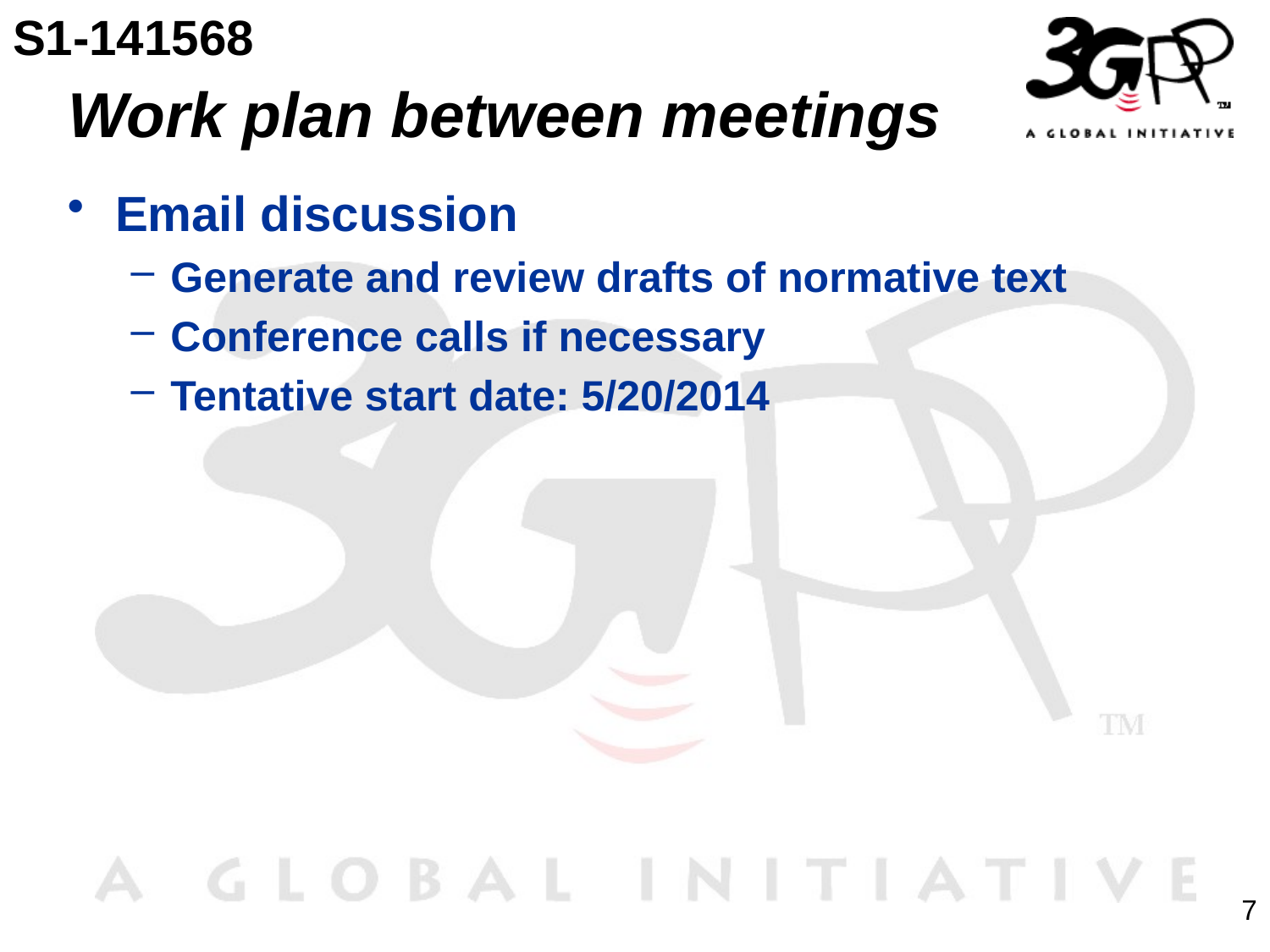

S1-141568
# Work plan between meetings
Email discussion
Generate and review drafts of normative text
Conference calls if necessary
Tentative start date: 5/20/2014

7